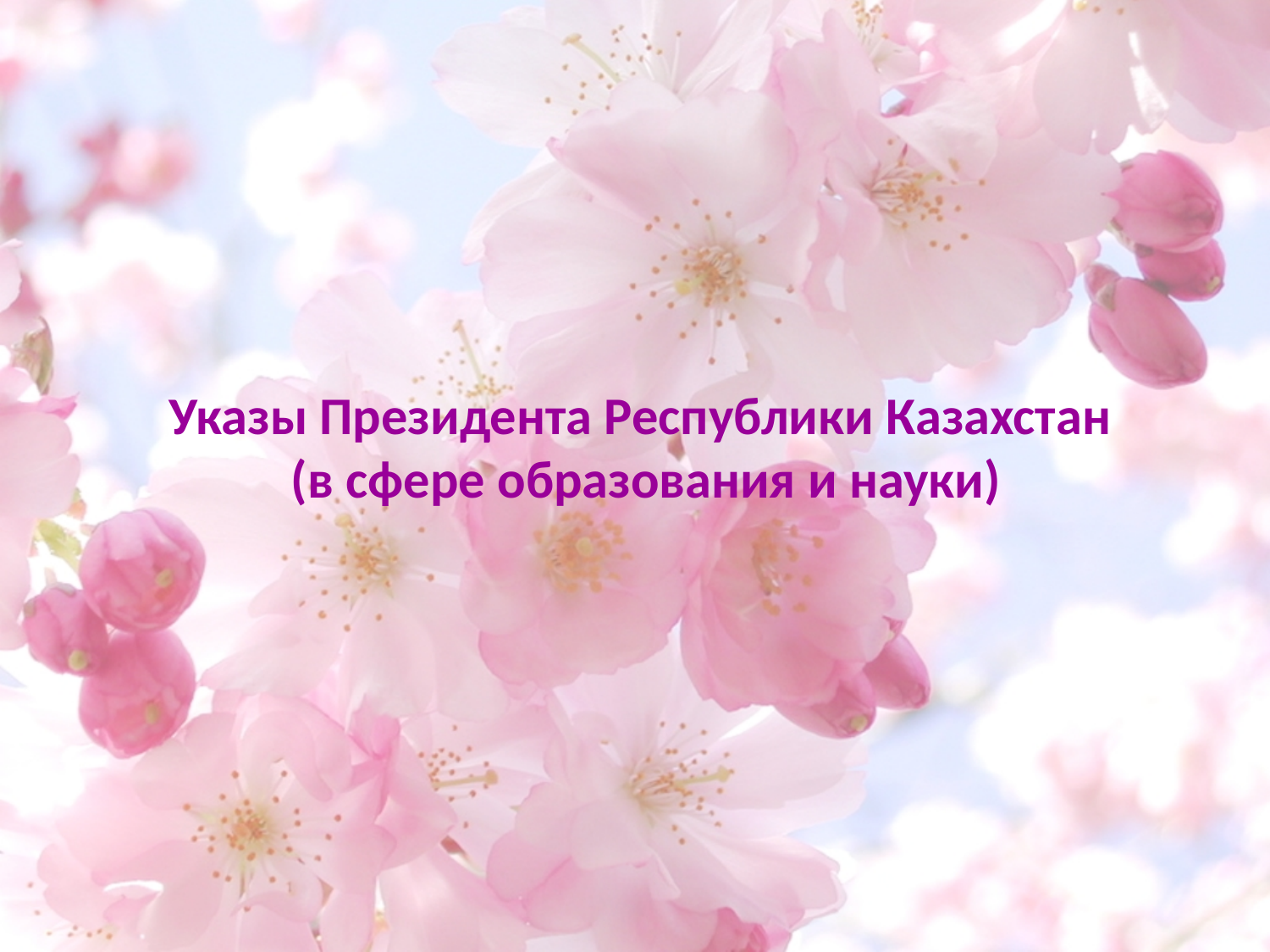

# Указы Президента Республики Казахстан (в сфере образования и науки)